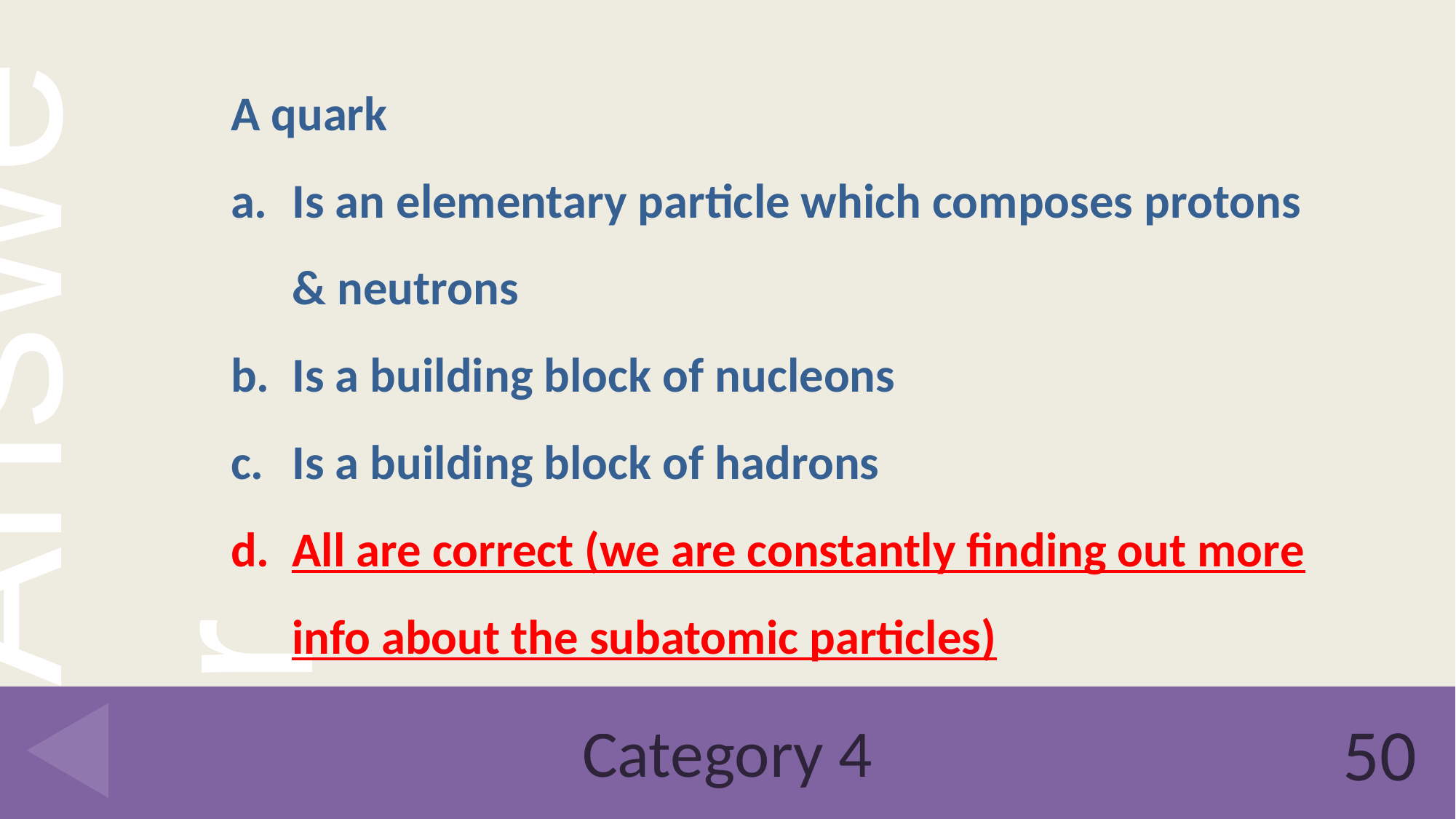

A quark
Is an elementary particle which composes protons & neutrons
Is a building block of nucleons
Is a building block of hadrons
All are correct (we are constantly finding out more info about the subatomic particles)
# Category 4
50